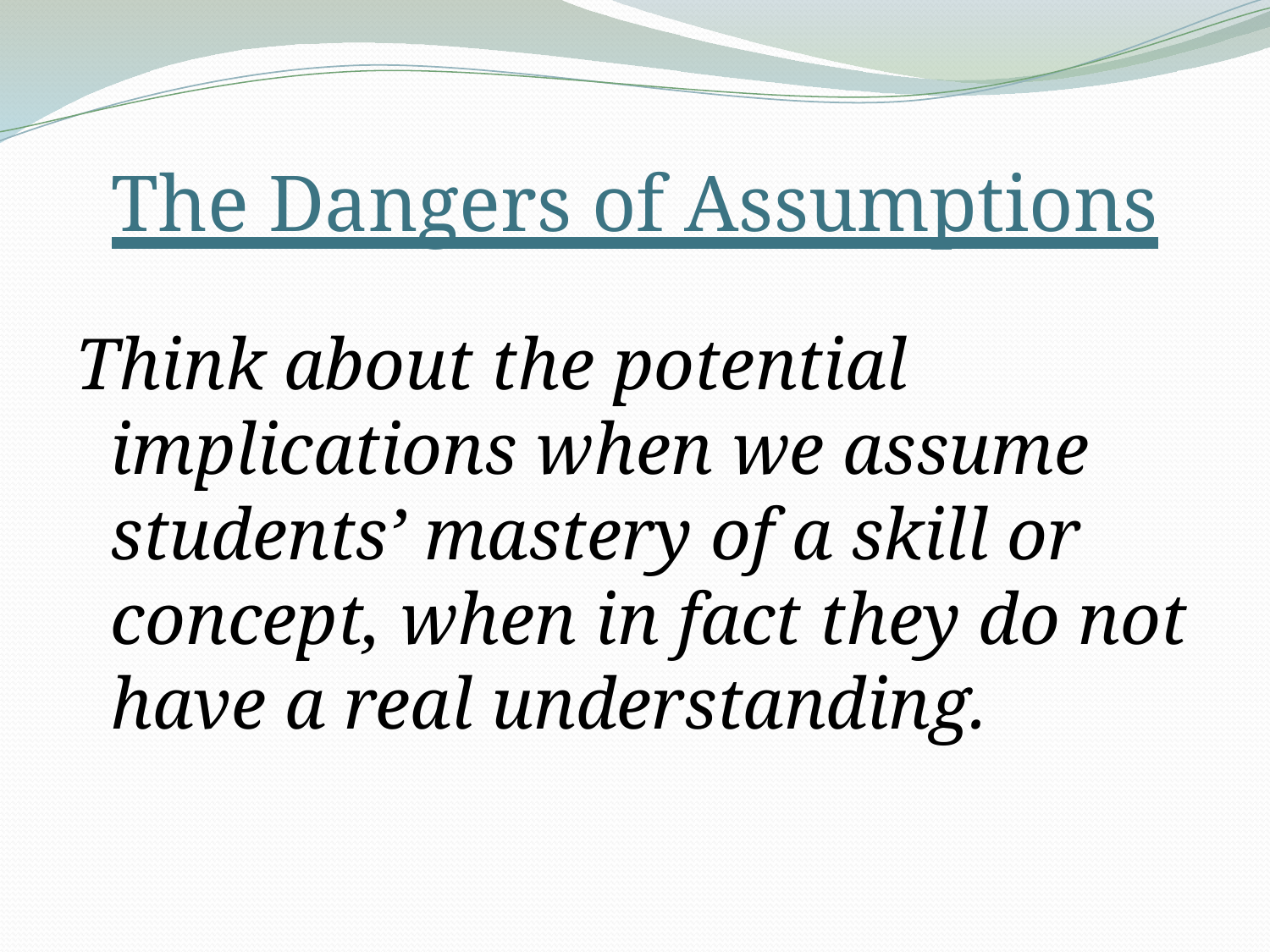

The Dangers of Assumptions

Think about the potential implications when we assume students’ mastery of a skill or concept, when in fact they do not have a real understanding.